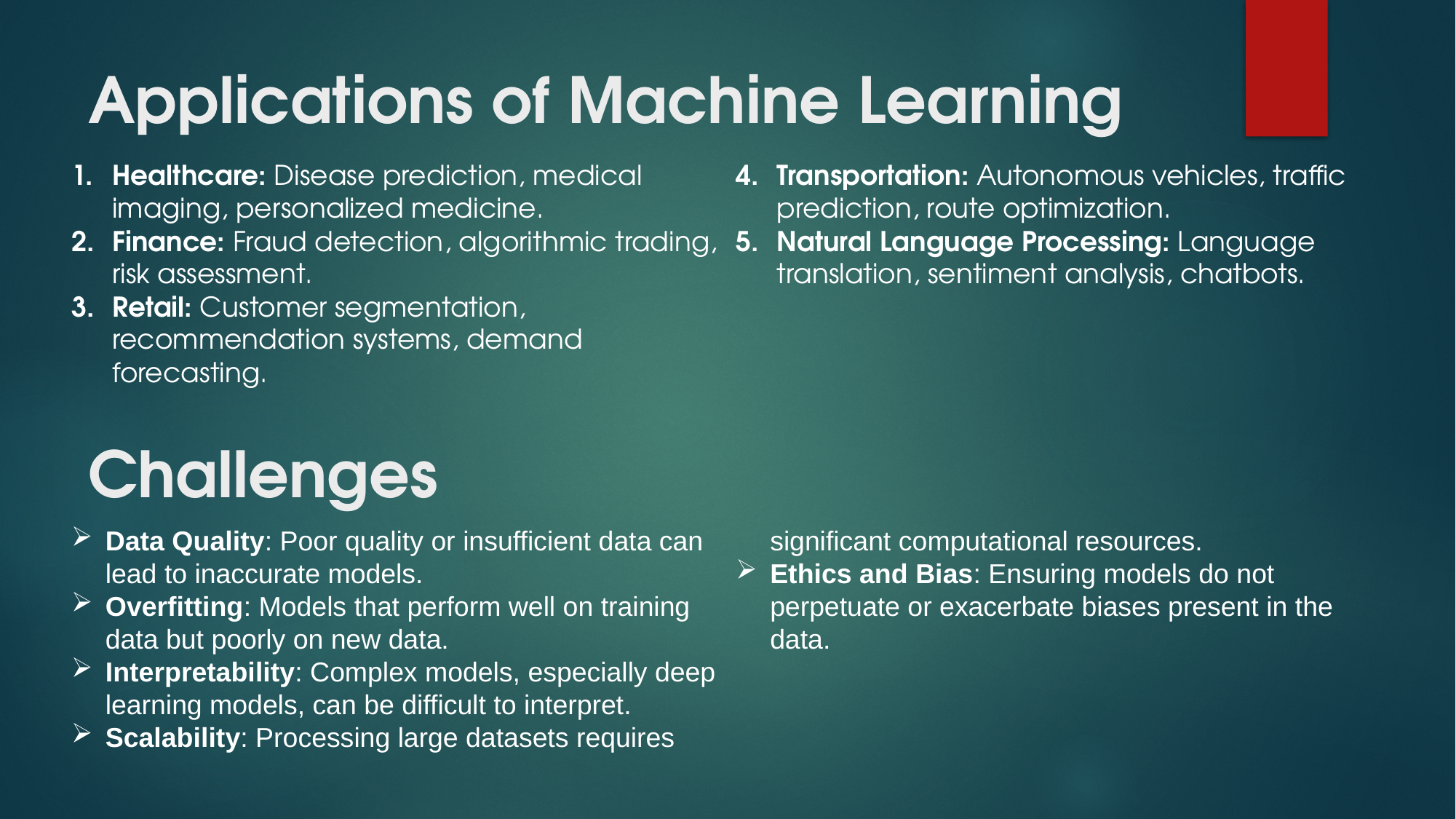

# Applications of Machine Learning
Healthcare: Disease prediction, medical imaging, personalized medicine.
Finance: Fraud detection, algorithmic trading, risk assessment.
Retail: Customer segmentation, recommendation systems, demand forecasting.
Transportation: Autonomous vehicles, traffic prediction, route optimization.
Natural Language Processing: Language translation, sentiment analysis, chatbots.
Challenges

Data Quality: Poor quality or insufficient data can lead to inaccurate models.
Overfitting: Models that perform well on training data but poorly on new data.
Interpretability: Complex models, especially deep learning models, can be difficult to interpret.
Scalability: Processing large datasets requires significant computational resources.
Ethics and Bias: Ensuring models do not perpetuate or exacerbate biases present in the data.